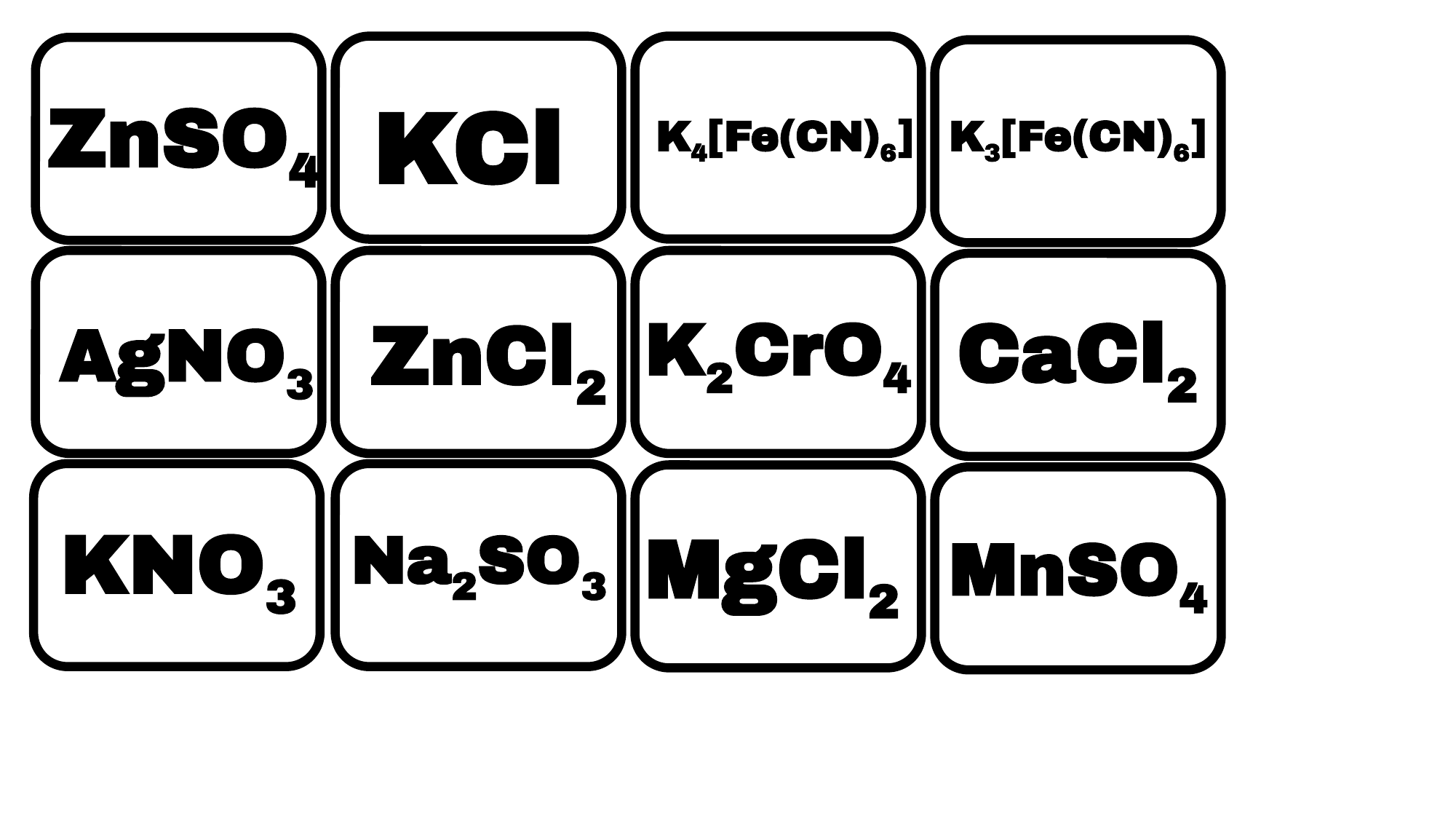

KCl
ZnSO4
K4[Fe(CN)6]
K3[Fe(CN)6]

CaCl2
ZnCl2
K2CrO4
AgNO3

KNO3
MgCl2
Na2SO3
MnSO4